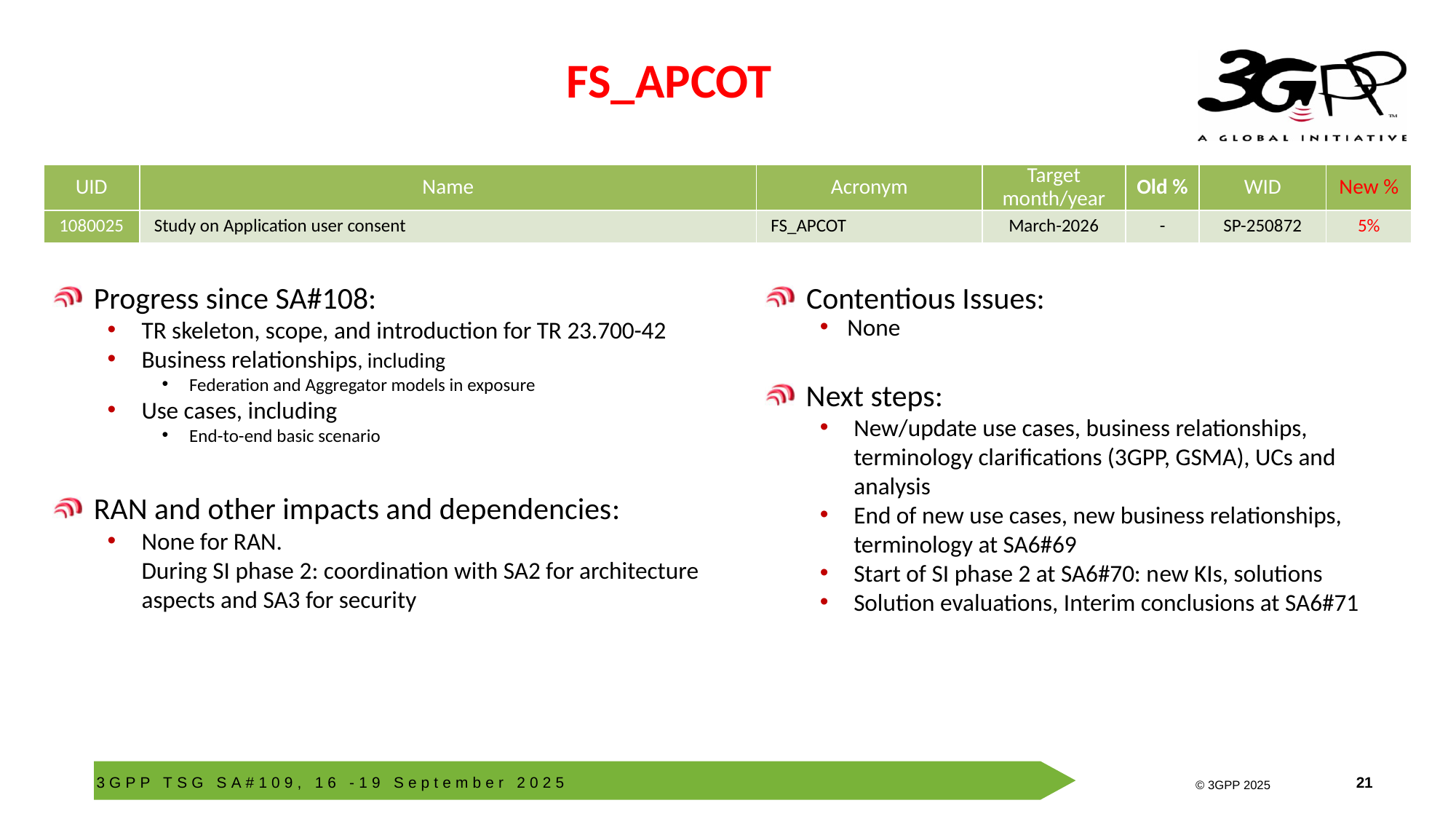

# FS_APCOT
| UID | Name | Acronym | Target month/year | Old % | WID | New % |
| --- | --- | --- | --- | --- | --- | --- |
| 1080025 | Study on Application user consent | FS\_APCOT | March-2026 | - | SP-250872 | 5% |
Progress since SA#108:
TR skeleton, scope, and introduction for TR 23.700-42
Business relationships, including
Federation and Aggregator models in exposure
Use cases, including
End-to-end basic scenario

RAN and other impacts and dependencies:
None for RAN.
During SI phase 2: coordination with SA2 for architecture aspects and SA3 for security

Contentious Issues:
None

Next steps:
New/update use cases, business relationships, terminology clarifications (3GPP, GSMA), UCs and analysis
End of new use cases, new business relationships, terminology at SA6#69
Start of SI phase 2 at SA6#70: new KIs, solutions
Solution evaluations, Interim conclusions at SA6#71